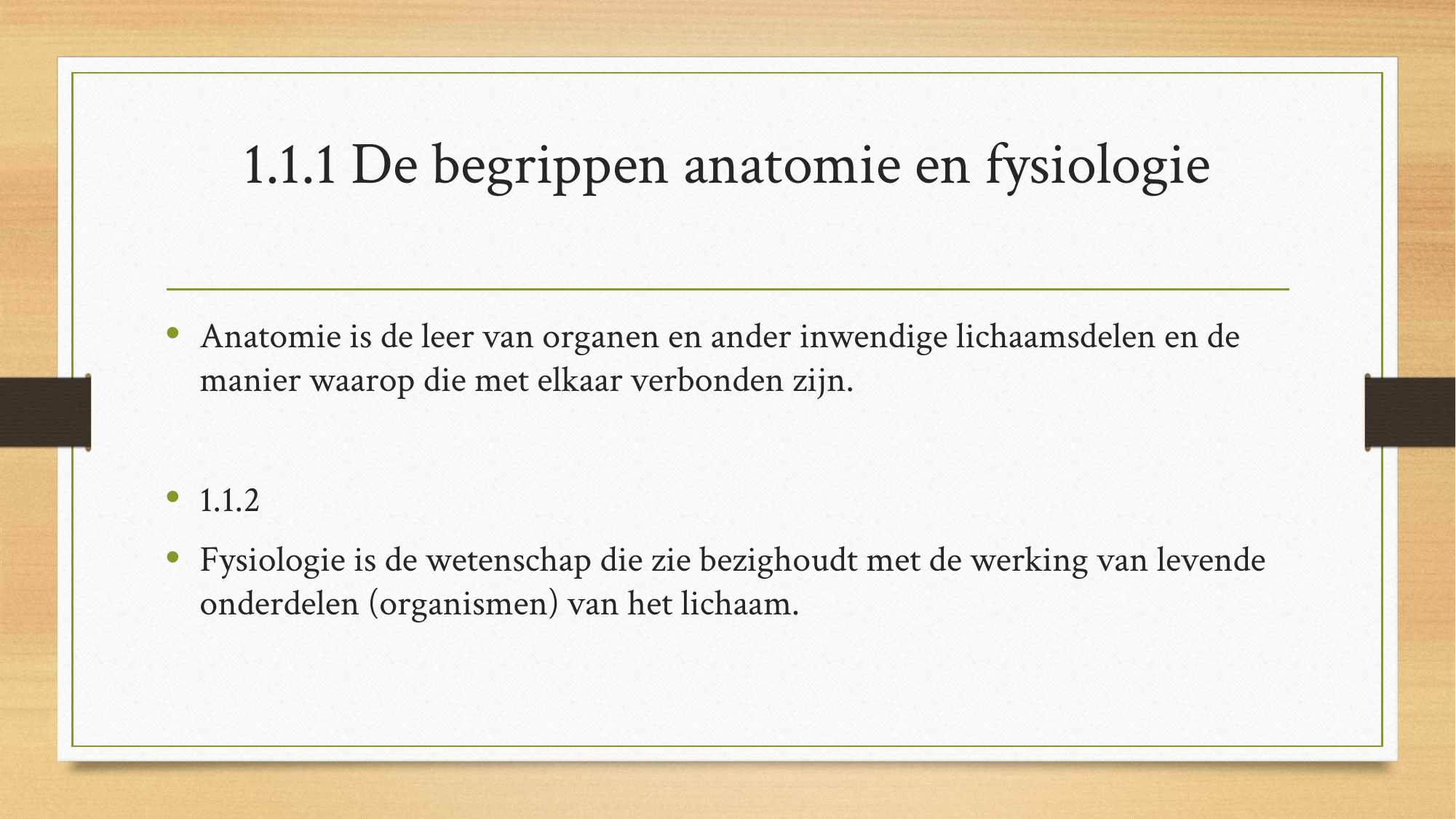

# 1.1.1 De begrippen anatomie en fysiologie
Anatomie is de leer van organen en ander inwendige lichaamsdelen en de manier waarop die met elkaar verbonden zijn.

1.1.2
Fysiologie is de wetenschap die zie bezighoudt met de werking van levende onderdelen (organismen) van het lichaam.